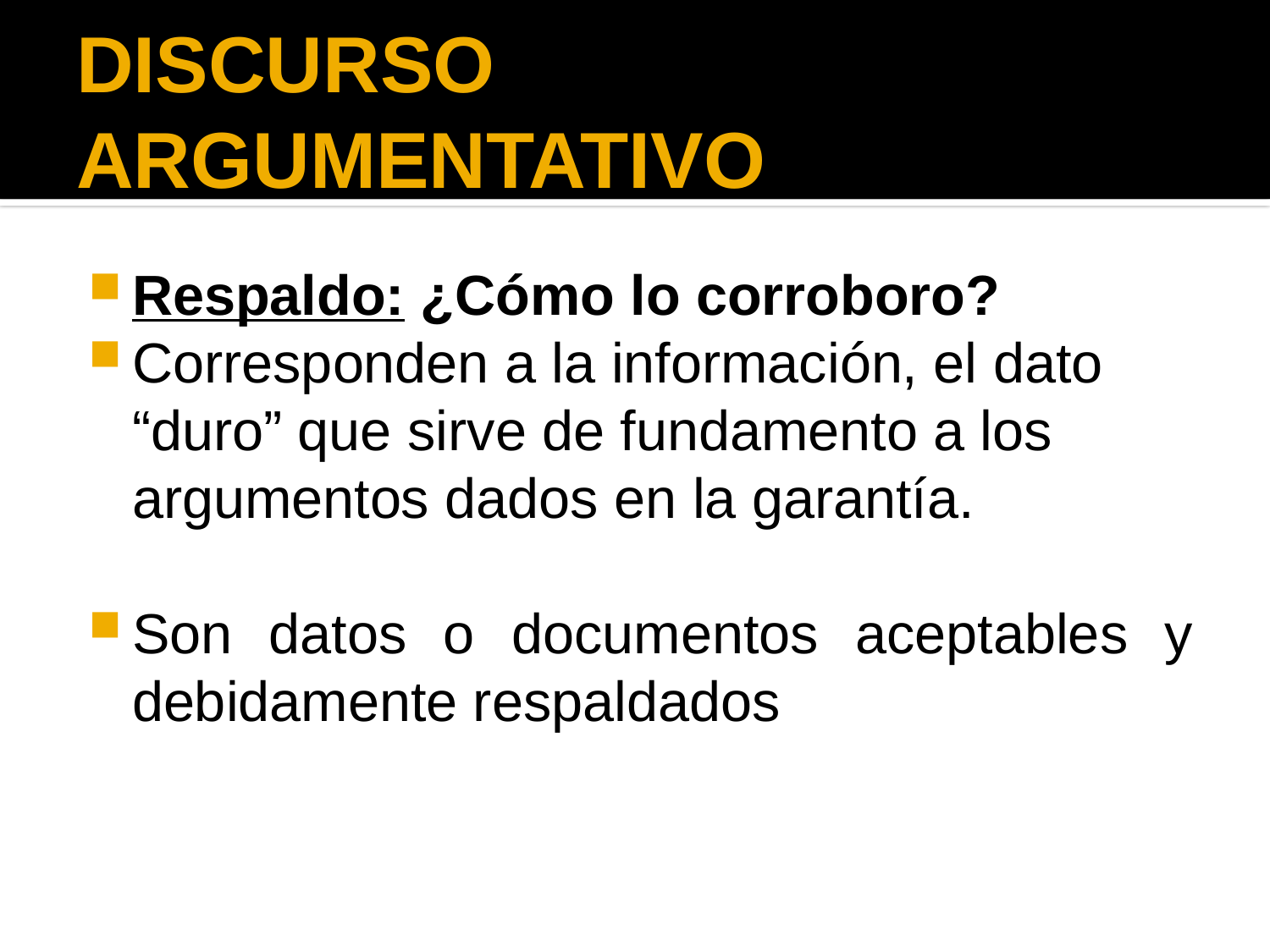

# DISCURSO ARGUMENTATIVO
Respaldo: ¿Cómo lo corroboro?
Corresponden a la información, el dato “duro” que sirve de fundamento a los argumentos dados en la garantía.

Son datos o documentos aceptables y debidamente respaldados